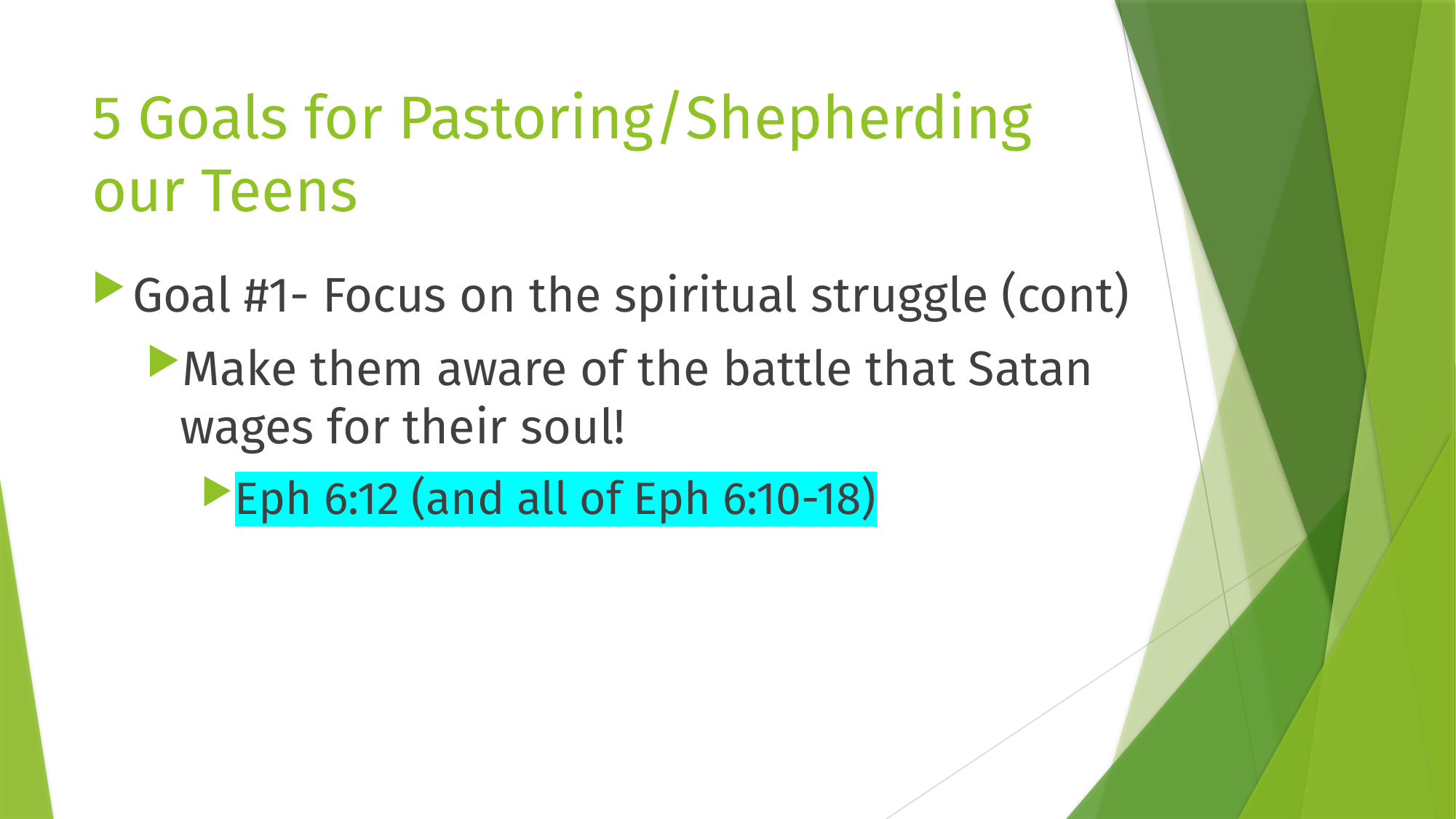

# 5 Goals for Pastoring/Shepherding our Teens
Goal #1- Focus on the spiritual struggle (cont)
Make them aware of the battle that Satan wages for their soul!
Eph 6:12 (and all of Eph 6:10-18)